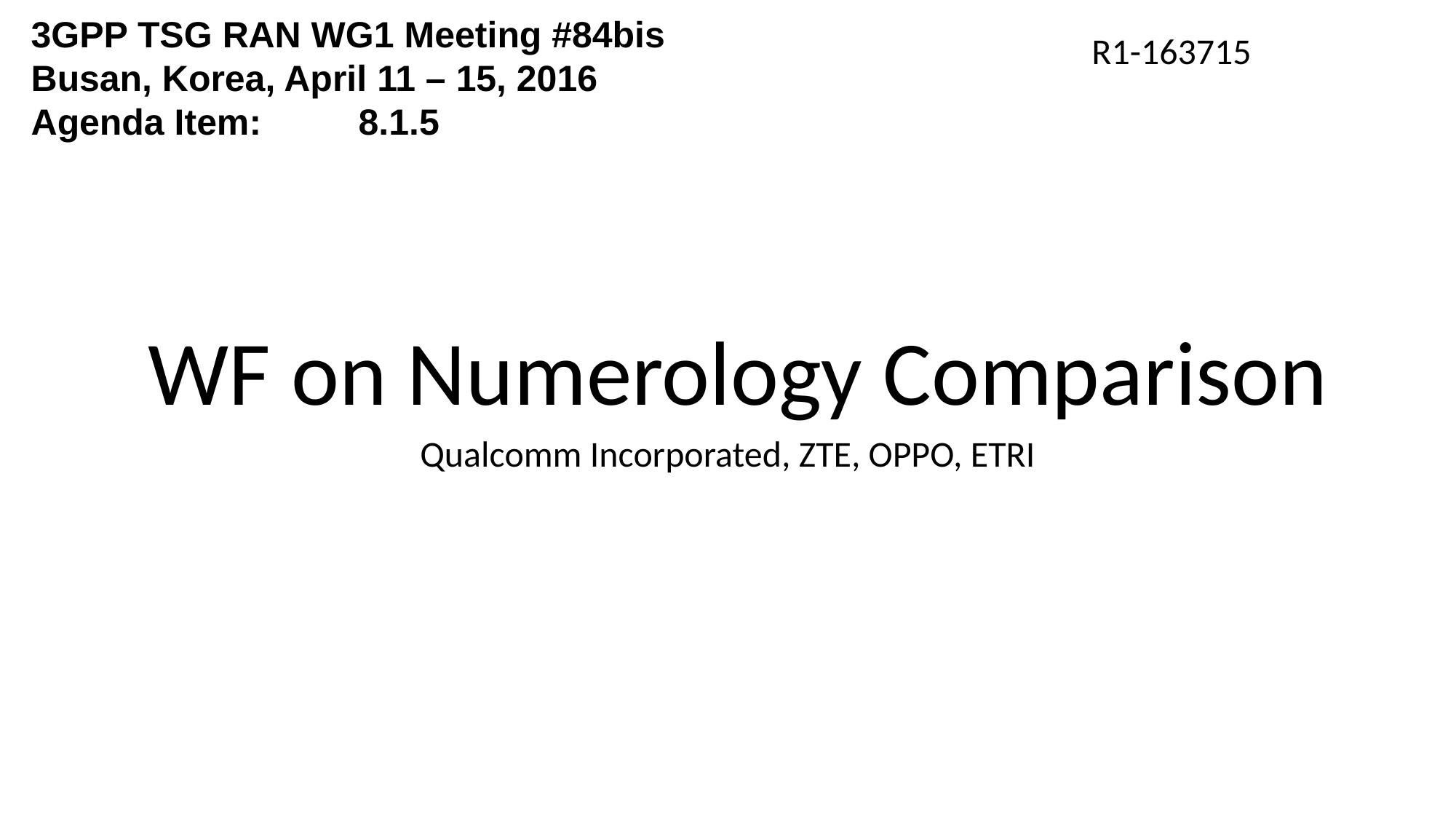

3GPP TSG RAN WG1 Meeting #84bis
Busan, Korea, April 11 – 15, 2016
Agenda Item:	8.1.5
R1-163715
# WF on Numerology Comparison
Qualcomm Incorporated, ZTE, OPPO, ETRI